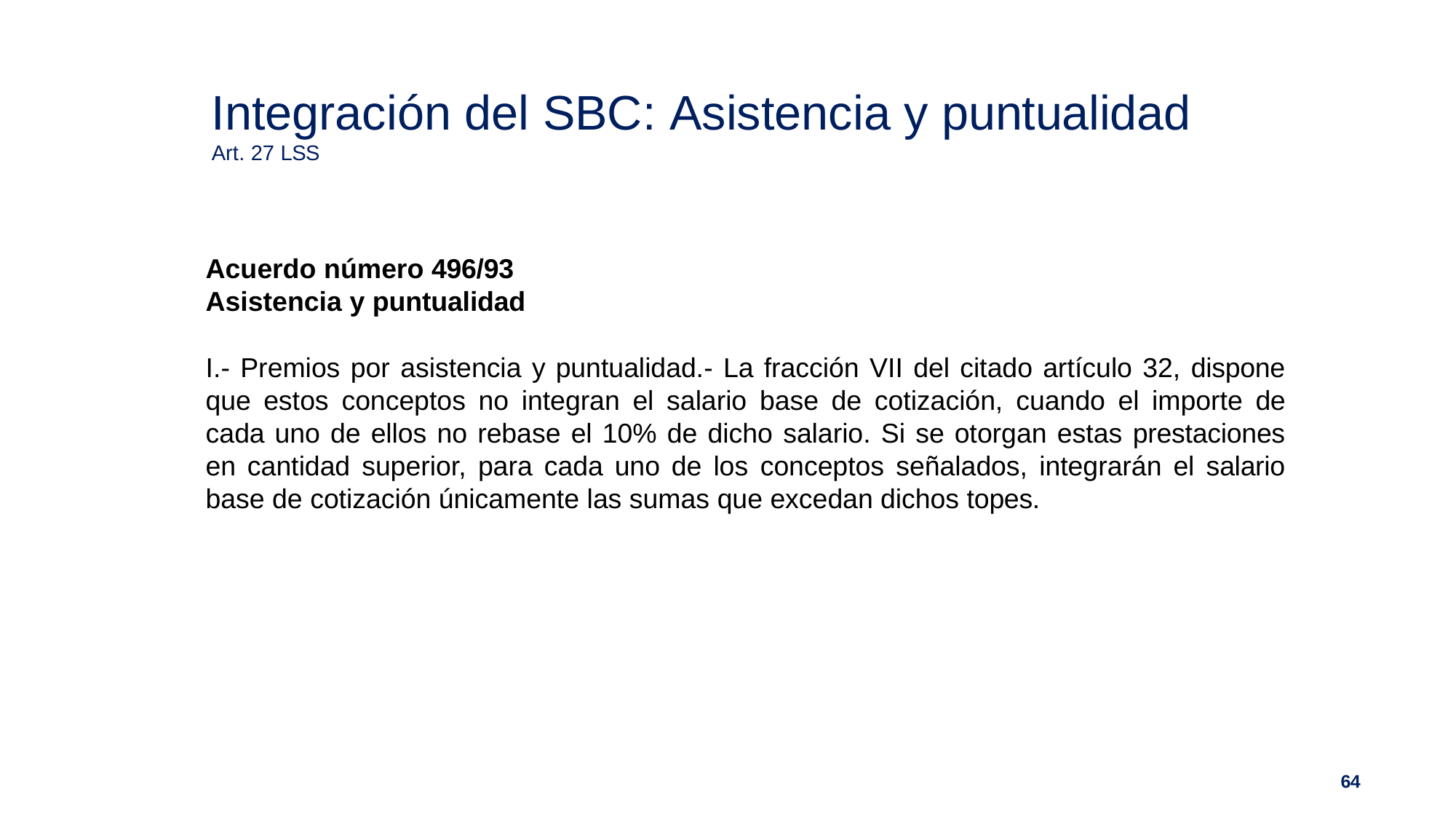

# Integración del SBC: Asistencia y puntualidad
Art. 27 LSS
Acuerdo número 496/93 Asistencia y puntualidad

I.- Premios por asistencia y puntualidad.- La fracción VII del citado artículo 32, dispone que estos conceptos no integran el salario base de cotización, cuando el importe de cada uno de ellos no rebase el 10% de dicho salario. Si se otorgan estas prestaciones en cantidad superior, para cada uno de los conceptos señalados, integrarán el salario base de cotización únicamente las sumas que excedan dichos topes.
64